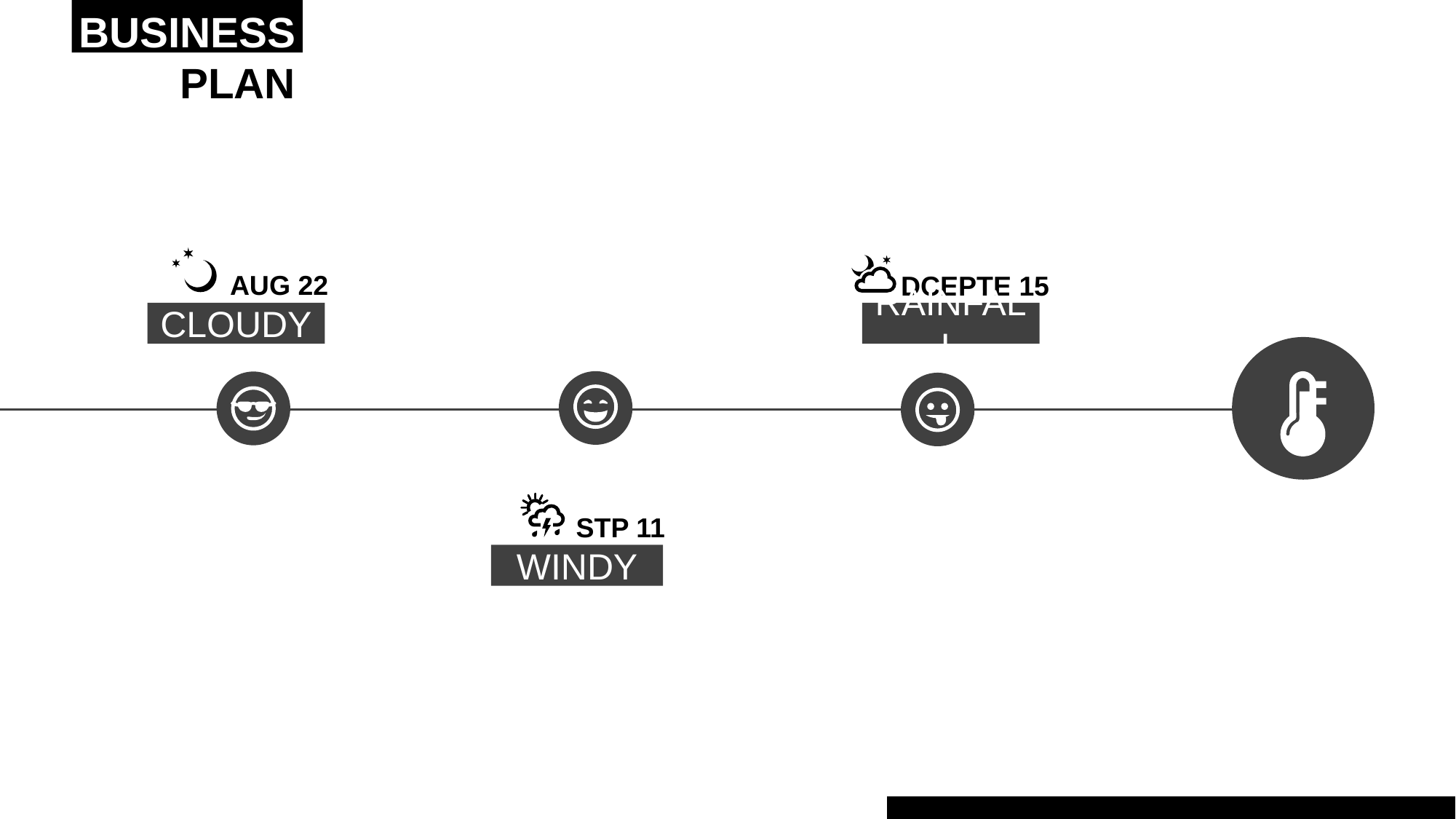

BUSINESS
PLAN

AUG 22
DCEPTE 15
CLOUDY
RAINFALL

STP 11

WINDY